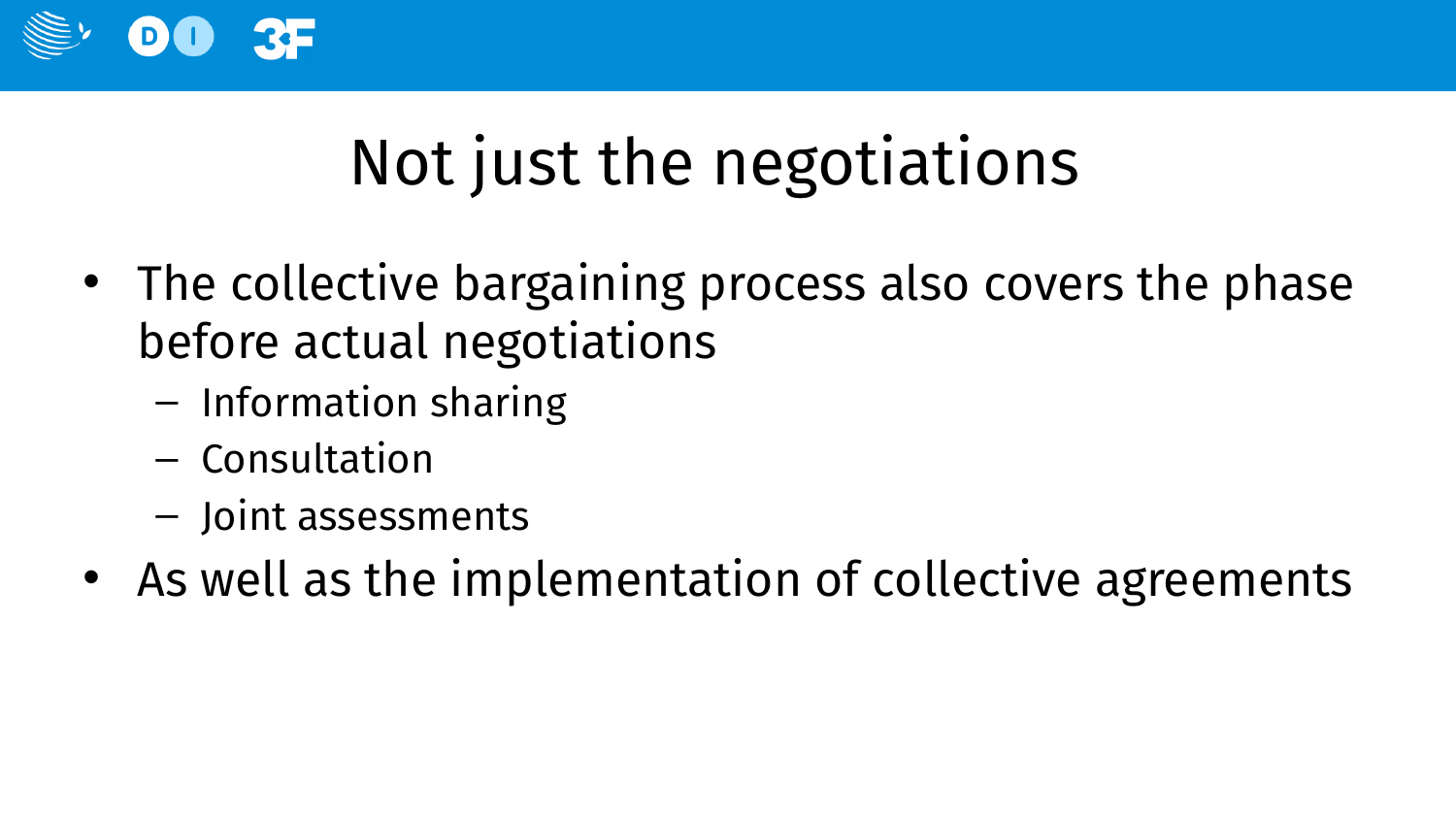

# Not just the negotiations
The collective bargaining process also covers the phase before actual negotiations
Information sharing
Consultation
Joint assessments
As well as the implementation of collective agreements